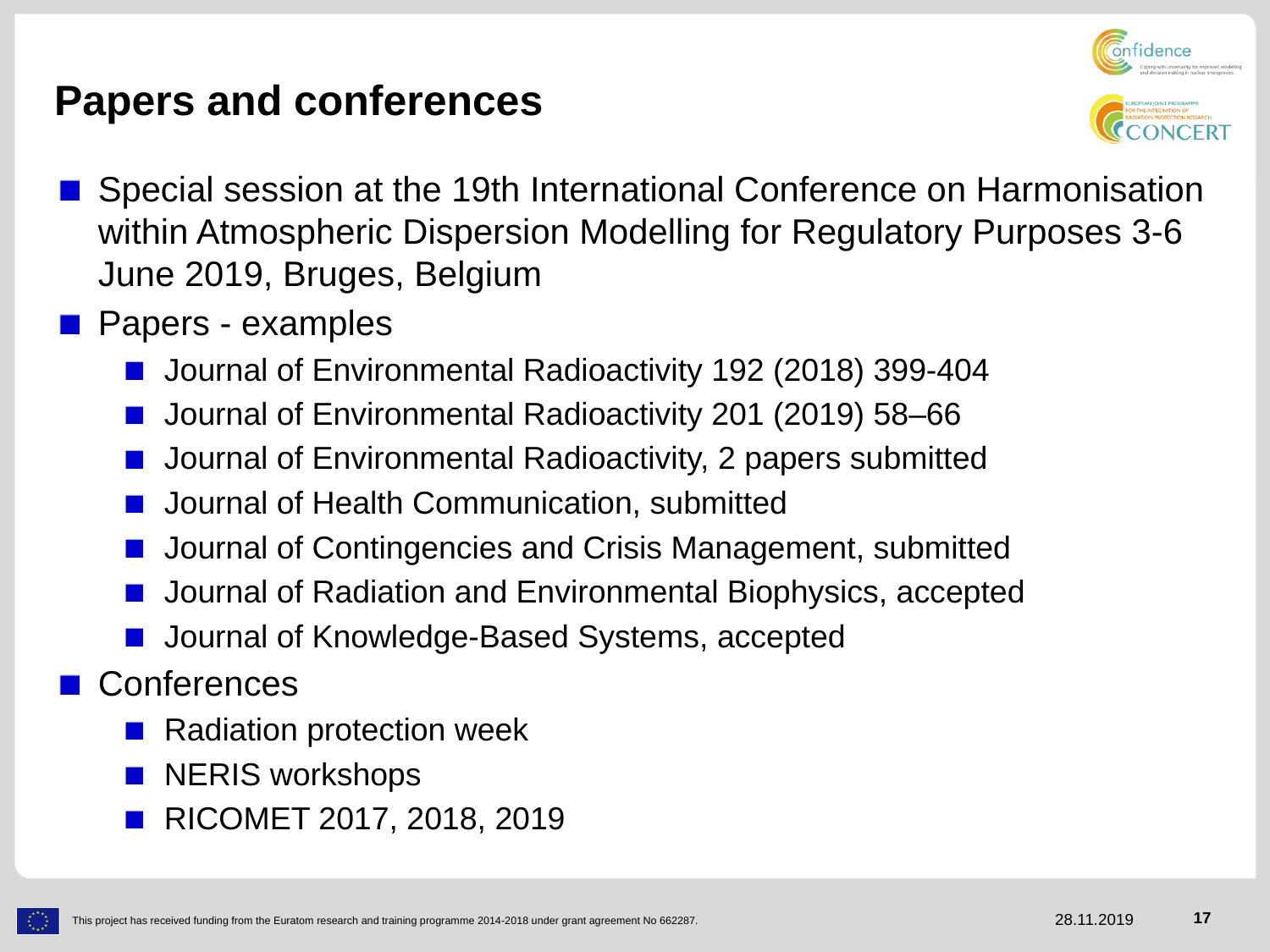

# Papers and conferences
Special session at the 19th International Conference on Harmonisation within Atmospheric Dispersion Modelling for Regulatory Purposes 3-6 June 2019, Bruges, Belgium
Papers - examples
Journal of Environmental Radioactivity 192 (2018) 399-404
Journal of Environmental Radioactivity 201 (2019) 58–66
Journal of Environmental Radioactivity, 2 papers submitted
Journal of Health Communication, submitted
Journal of Contingencies and Crisis Management, submitted
Journal of Radiation and Environmental Biophysics, accepted
Journal of Knowledge-Based Systems, accepted
Conferences
Radiation protection week
NERIS workshops
RICOMET 2017, 2018, 2019